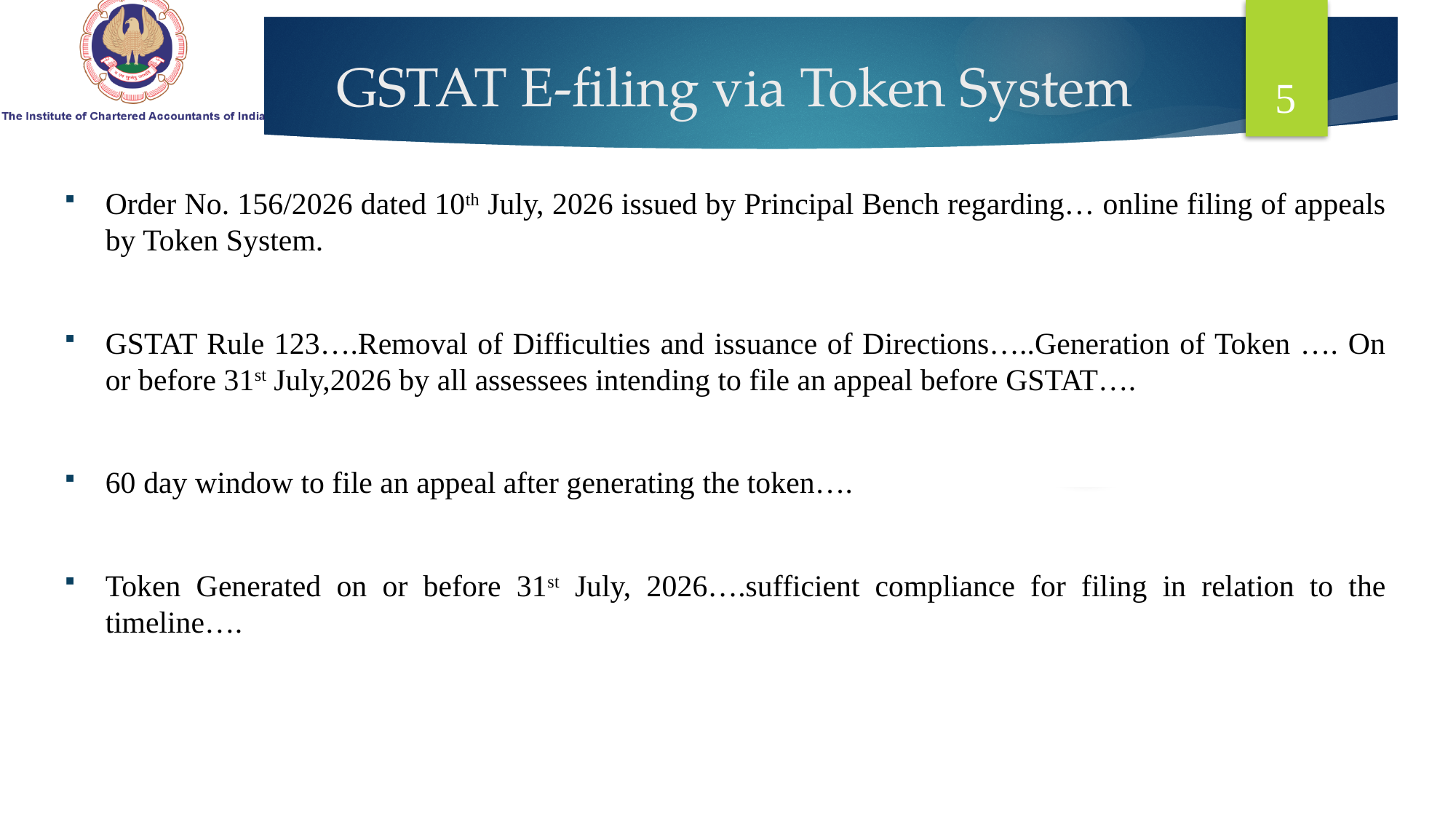

# GSTAT E-filing via Token System
5
Order No. 156/2026 dated 10th July, 2026 issued by Principal Bench regarding… online filing of appeals by Token System.

GSTAT Rule 123….Removal of Difficulties and issuance of Directions…..Generation of Token …. On or before 31st July,2026 by all assessees intending to file an appeal before GSTAT….

60 day window to file an appeal after generating the token….

Token Generated on or before 31st July, 2026….sufficient compliance for filing in relation to the timeline….